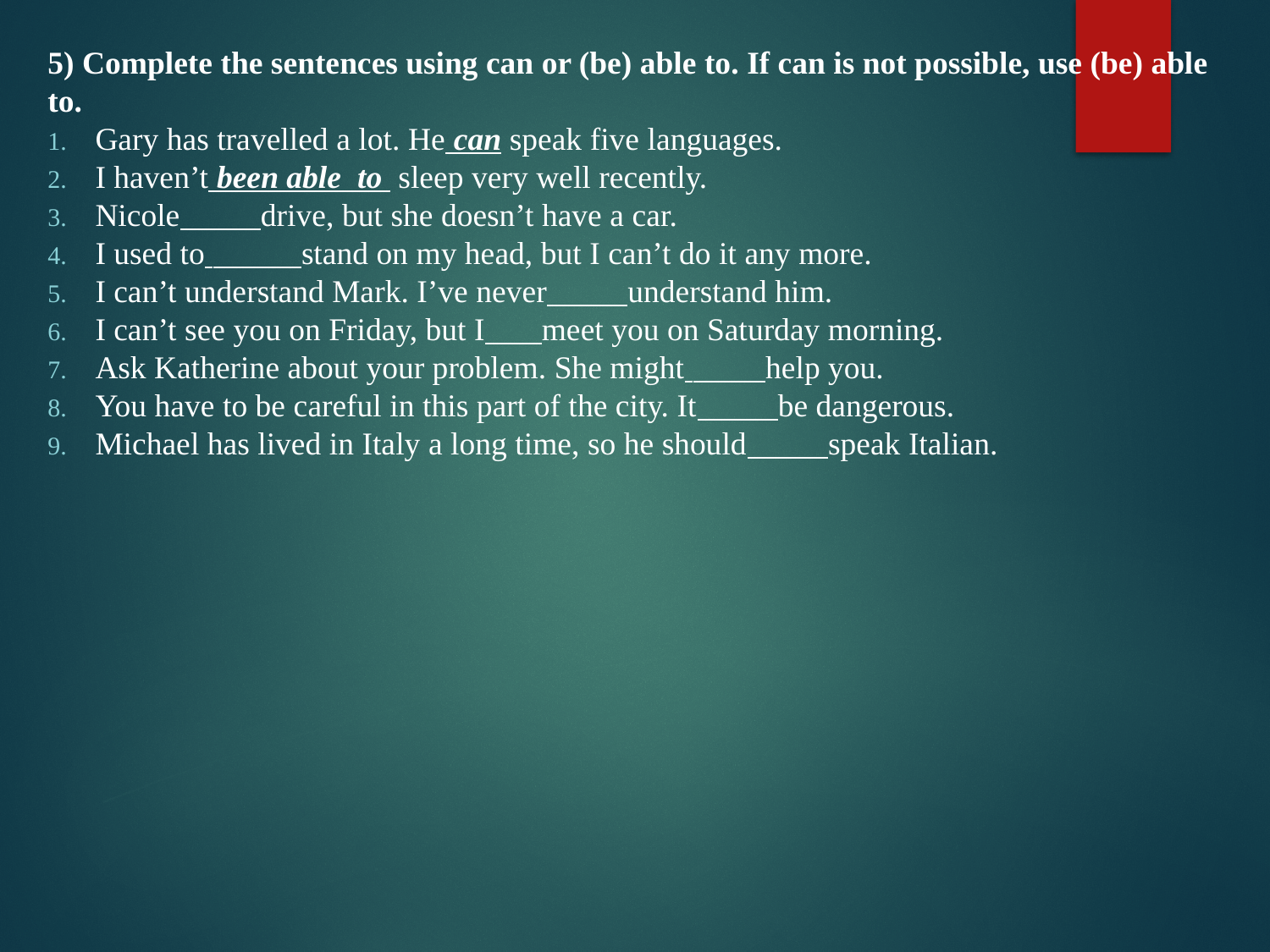

5) Complete the sentences using can or (be) able to. If can is not possible, use (be) able to.
Gary has travelled a lot. He can speak five languages.
I haven’t been able  to  sleep very well recently.
Nicole          drive, but she doesn’t have a car.
I used to            stand on my head, but I can’t do it any more.
I can’t understand Mark. I’ve never          understand him.
I can’t see you on Friday, but I       meet you on Saturday morning.
Ask Katherine about your problem. She might          help you.
You have to be careful in this part of the city. It          be dangerous.
Michael has lived in Italy a long time, so he should          speak Italian.